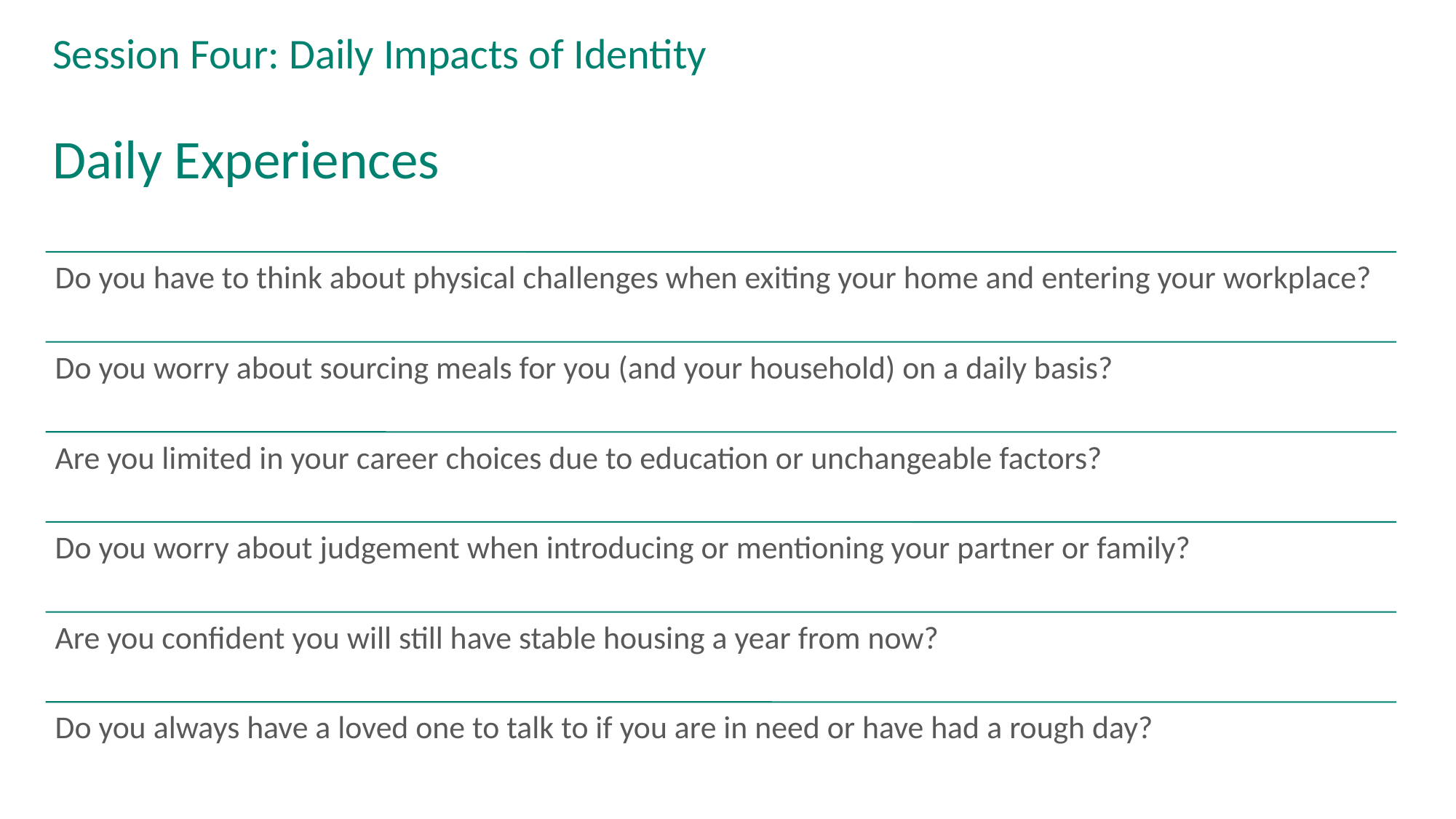

# Session Four: Daily Impacts of Identity
Daily Experiences
Do you have to think about physical challenges when exiting your home and entering your workplace?
Do you worry about sourcing meals for you (and your household) on a daily basis?
Are you limited in your career choices due to education or unchangeable factors?
Do you worry about judgement when introducing or mentioning your partner or family?
Are you confident you will still have stable housing a year from now?
Do you always have a loved one to talk to if you are in need or have had a rough day?